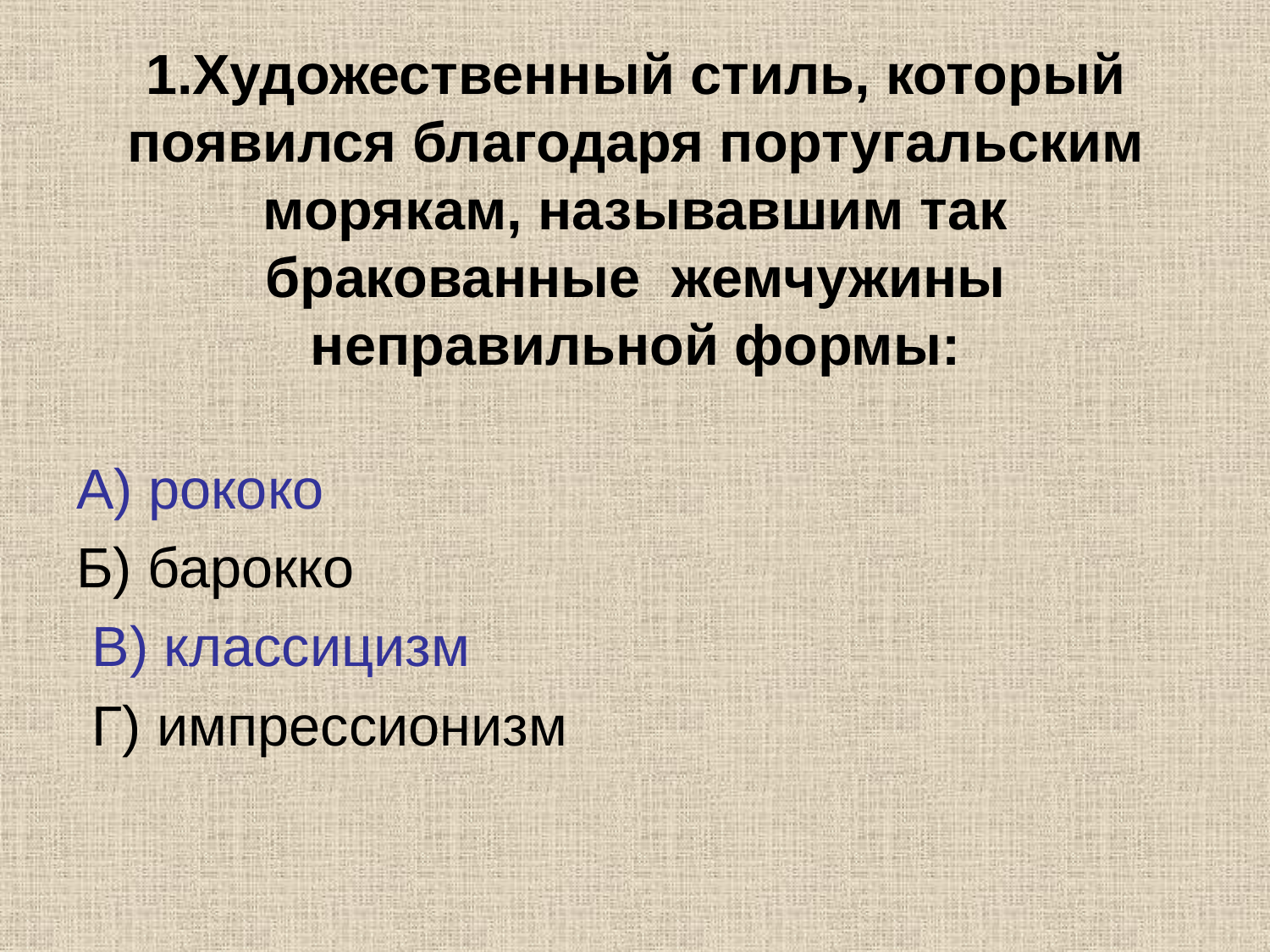

# 1.Художественный стиль, который появился благодаря португальским морякам, называвшим так бракованные  жемчужины неправильной формы:
А) рококо
Б) барокко
 В) классицизм
 Г) импрессионизм